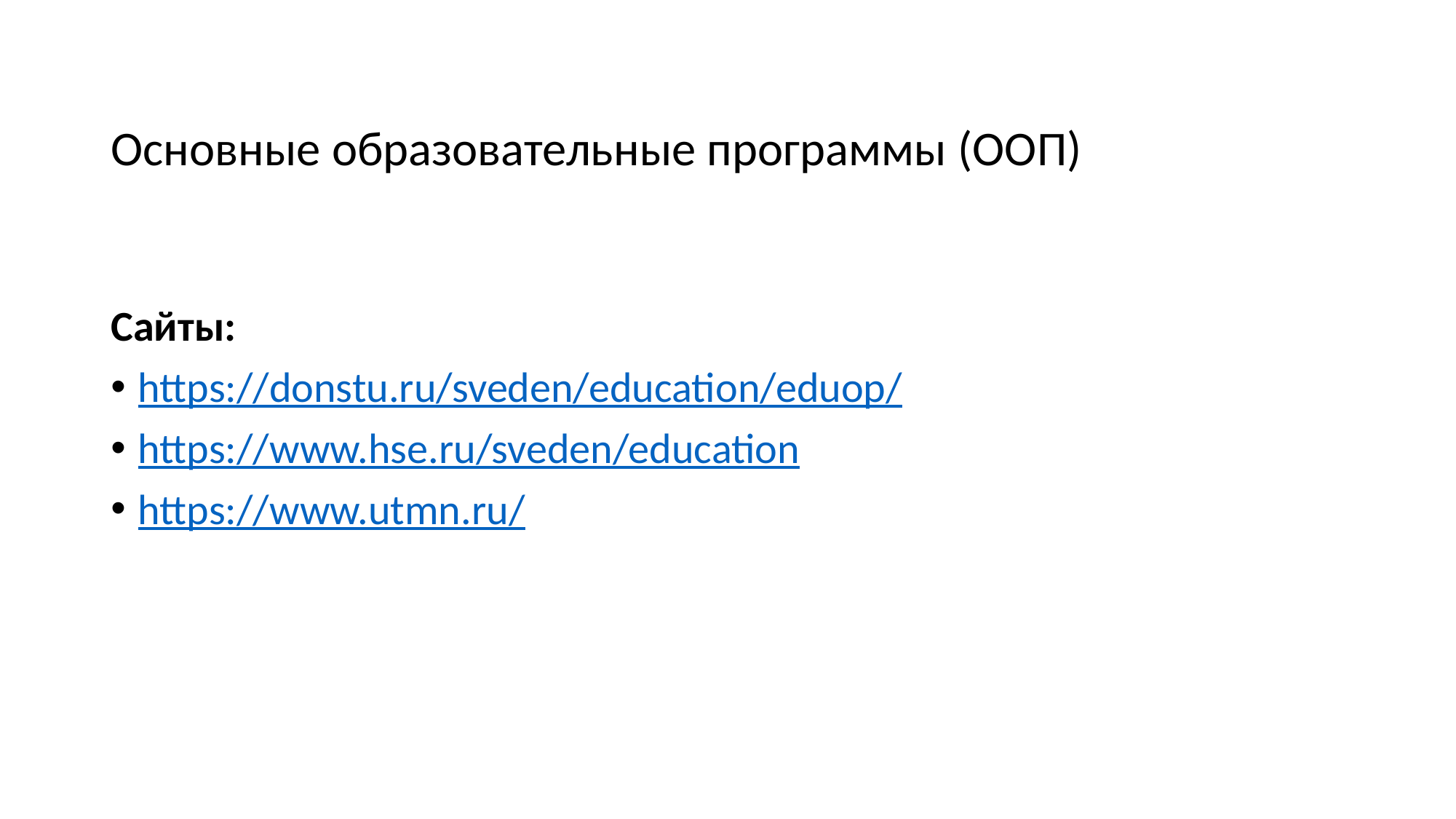

# Основные образовательные программы (ООП)
Сайты:
https://donstu.ru/sveden/education/eduop/
https://www.hse.ru/sveden/education
https://www.utmn.ru/